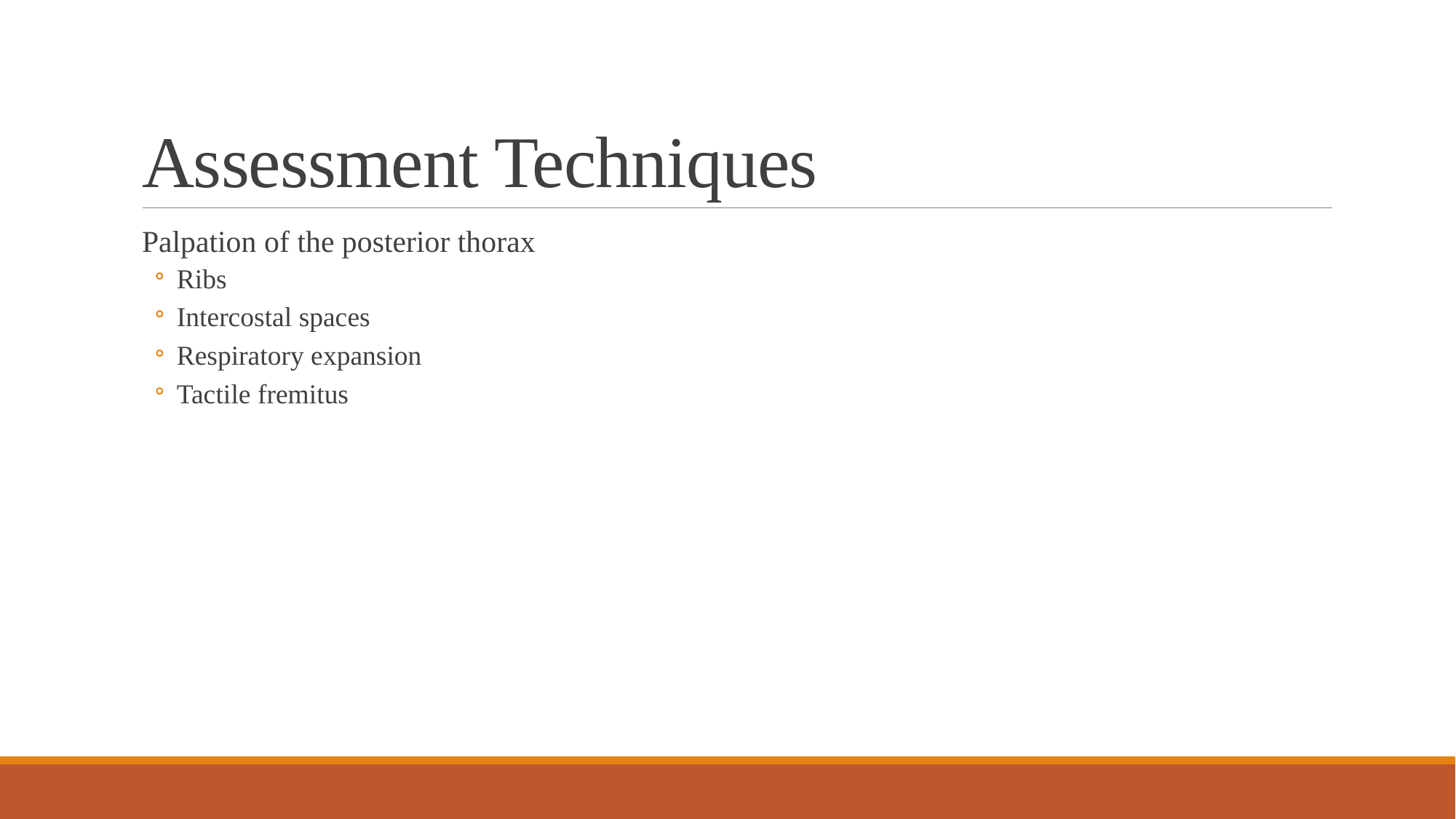

# Assessment Techniques
Palpation of the posterior thorax
Ribs
Intercostal spaces
Respiratory expansion
Tactile fremitus